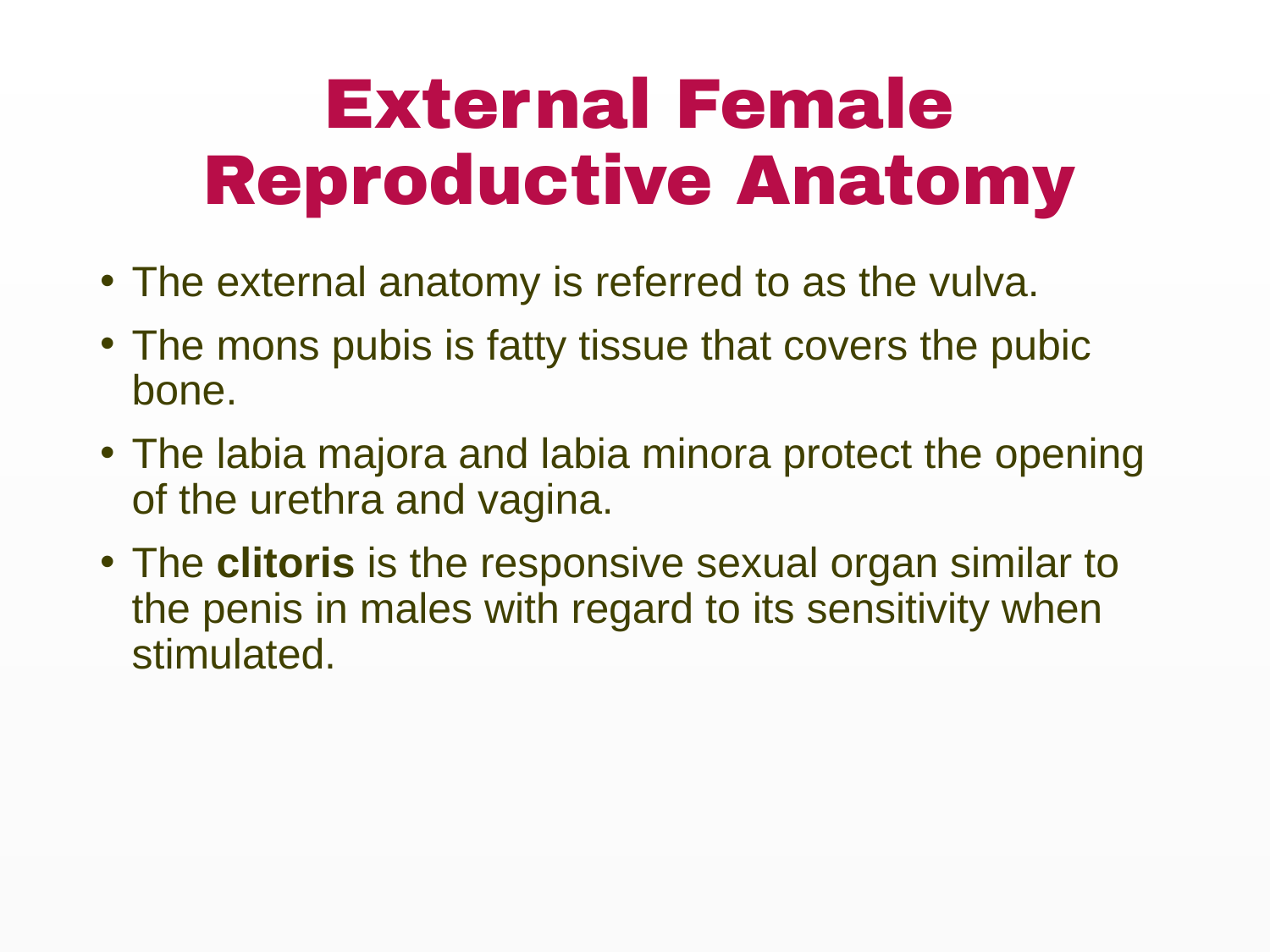

# External Female Reproductive Anatomy
The external anatomy is referred to as the vulva.
The mons pubis is fatty tissue that covers the pubic bone.
The labia majora and labia minora protect the opening of the urethra and vagina.
The clitoris is the responsive sexual organ similar to the penis in males with regard to its sensitivity when stimulated.